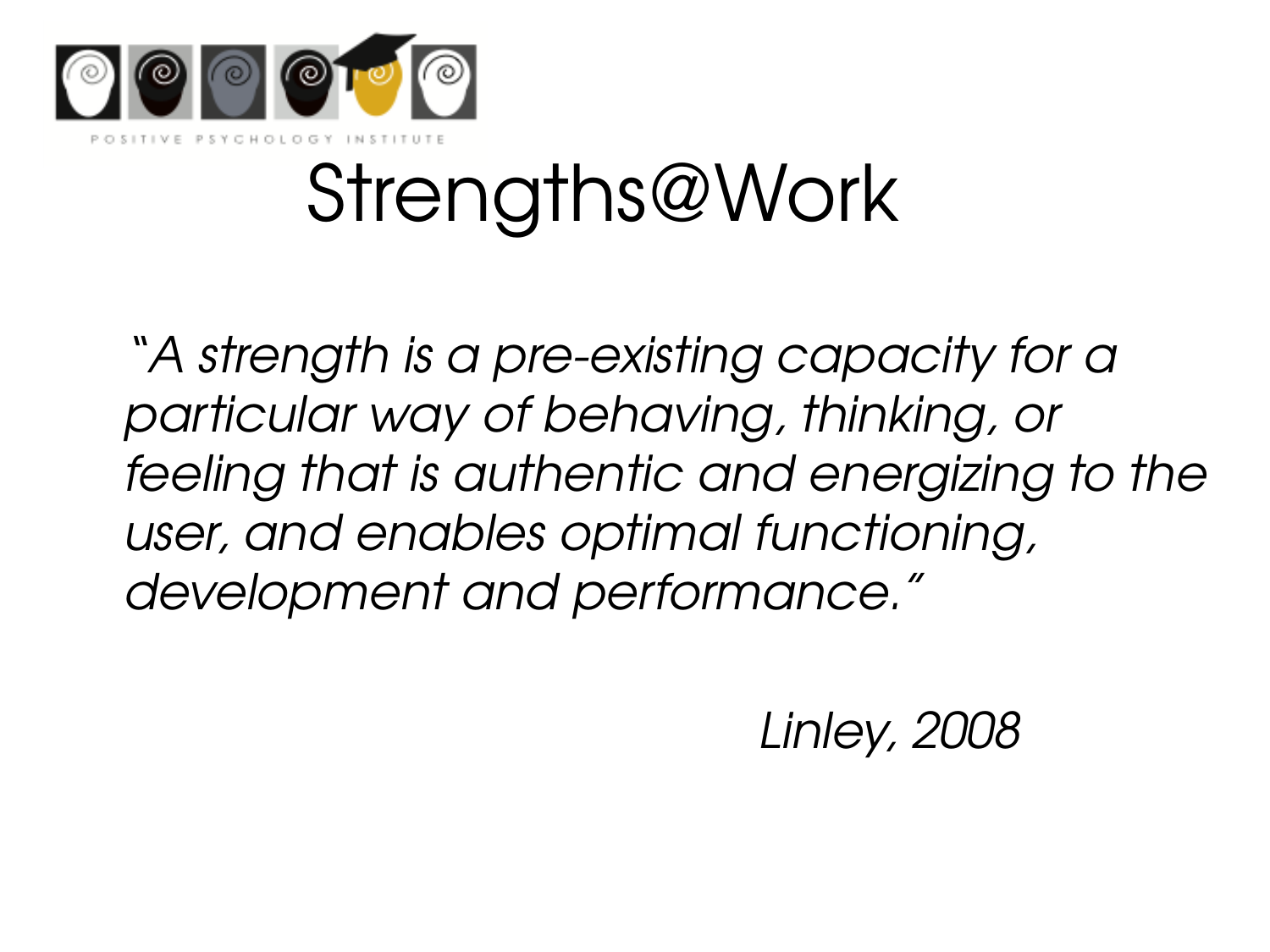

Strengths@Work
	“A strength is a pre-existing capacity for a particular way of behaving, thinking, or feeling that is authentic and energizing to the user, and enables optimal functioning, development and performance.”

						Linley, 2008